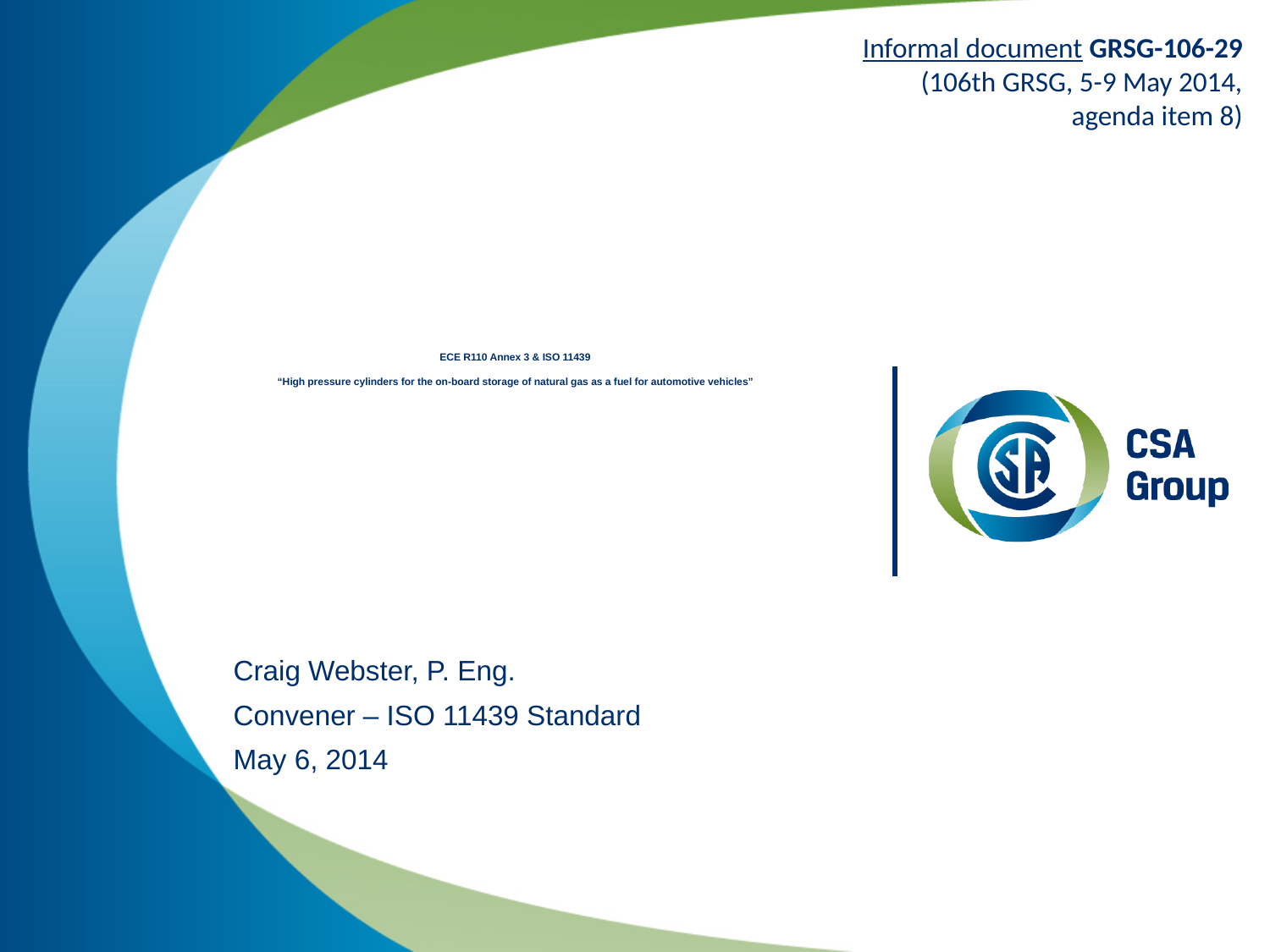

Informal document GRSG-106-29
(106th GRSG, 5-9 May 2014,
 agenda item 8)

# ECE R110 Annex 3 & ISO 11439 “High pressure cylinders for the on-board storage of natural gas as a fuel for automotive vehicles”

  Craig Webster, P. Eng.
  Convener – ISO 11439 Standard
  May 6, 2014